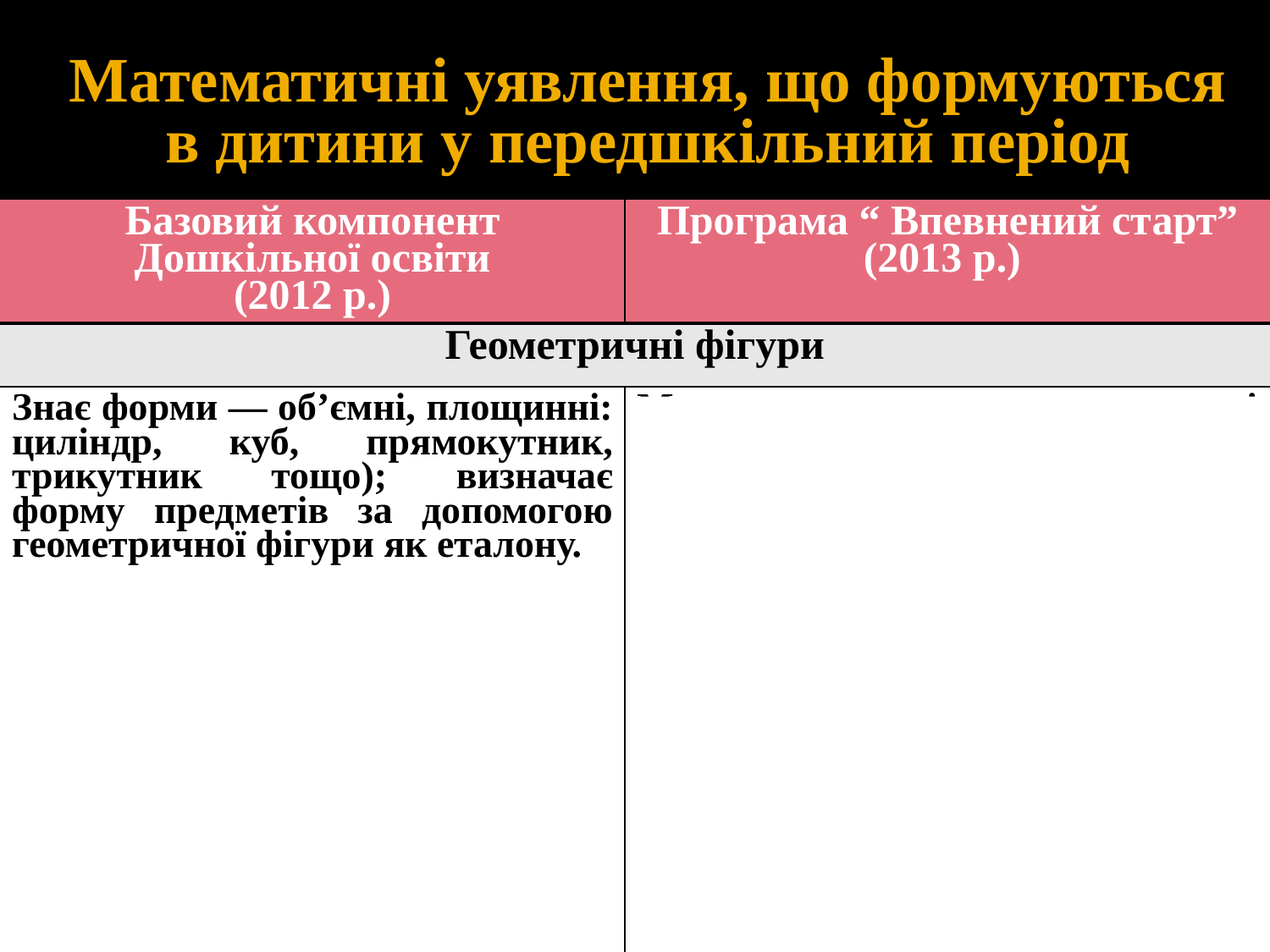

# Математичні уявлення, що формуються в дитини у передшкільний період
| Базовий компонент Дошкільної освіти (2012 р.) | Програма “ Впевнений старт” (2013 р.) |
| --- | --- |
| Геометричні фігури |  |
| Знає форми ― об’ємні, площинні: циліндр, куб, прямокутник, трикутник тощо); визначає форму предметів за допомогою геометричної фігури як еталону. | Має уявлення про геометричні фігури, їх властивості (площинні: круг, овал, трикутник, квадрат, прямокутник, багатокутник; об’ємні: куля, куб, циліндр, конус); співвідносить форми предметів довкілля із відповідними геометричними фігурами; долучається до створення різних геометричних візерунків та розв’язання геометричних головоломок. |